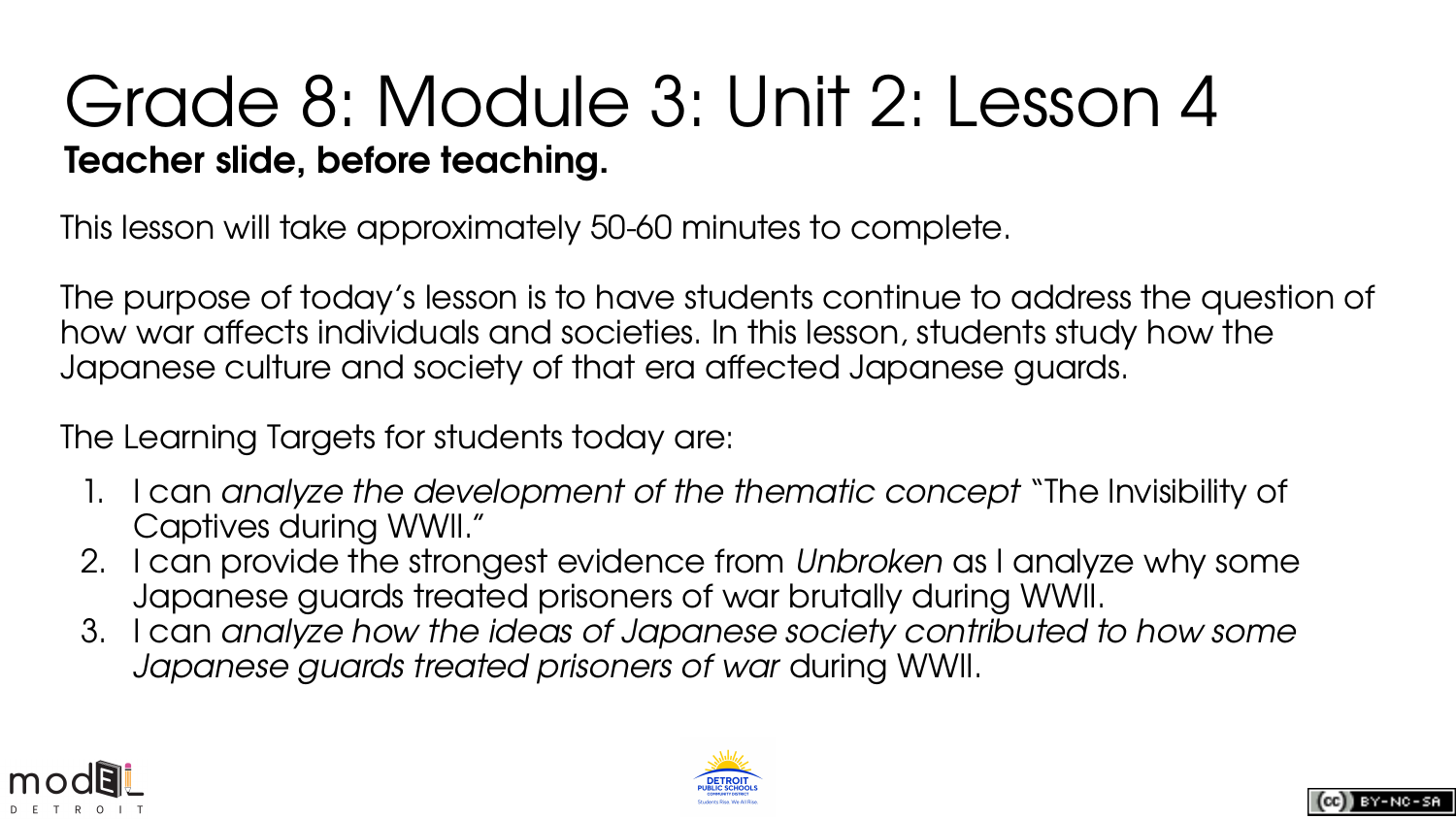

Grade 8: Module 3: Unit 2: Lesson 4
Teacher slide, before teaching.
This lesson will take approximately 50-60 minutes to complete.

The purpose of today’s lesson is to have students continue to address the question of how war affects individuals and societies. In this lesson, students study how the Japanese culture and society of that era affected Japanese guards.

The Learning Targets for students today are:
I can analyze the development of the thematic concept “The Invisibility of Captives during WWII.”
I can provide the strongest evidence from Unbroken as I analyze why some Japanese guards treated prisoners of war brutally during WWII.
I can analyze how the ideas of Japanese society contributed to how some Japanese guards treated prisoners of war during WWII.